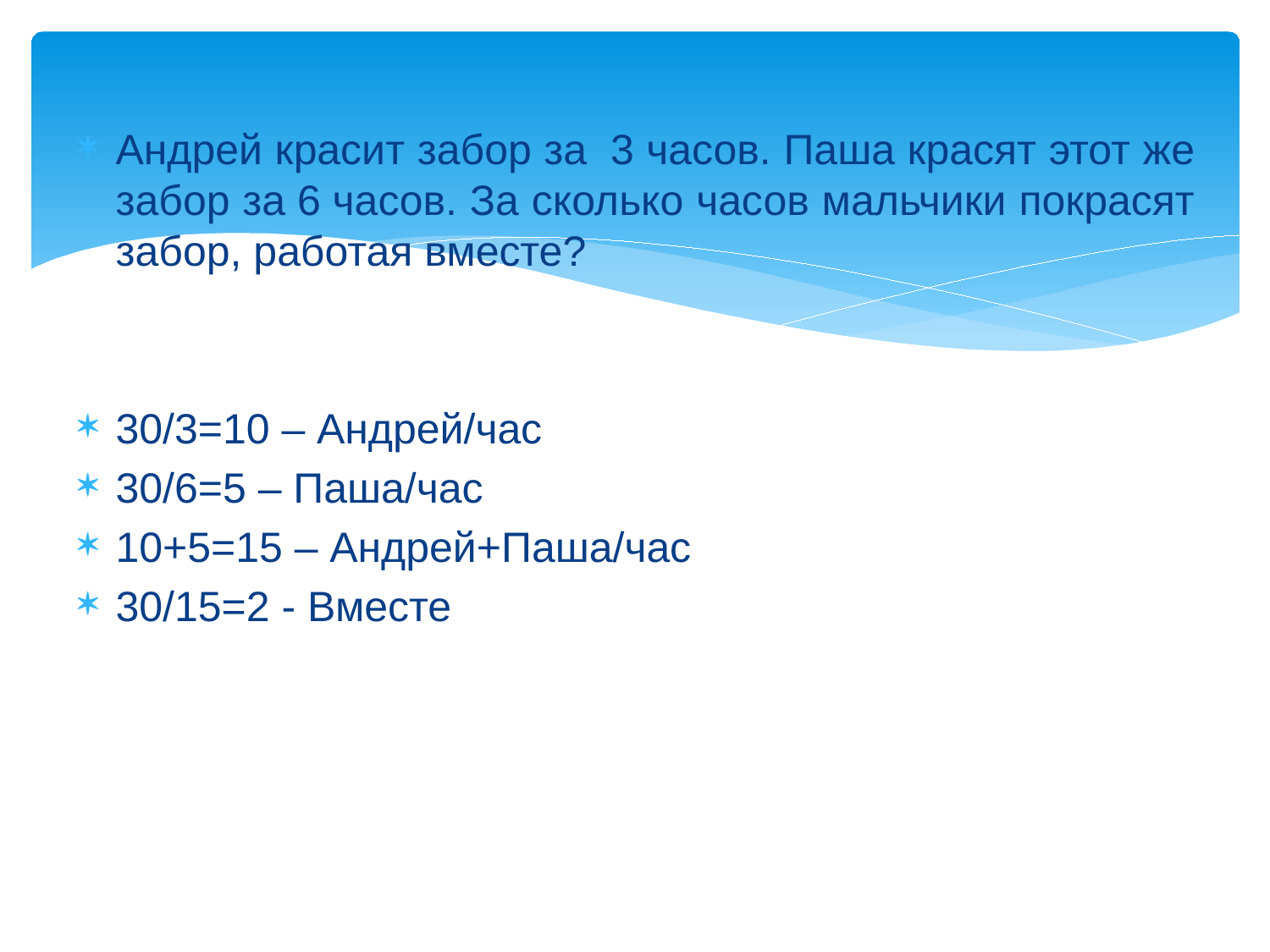

#
Андрей красит забор за  3 часов. Паша красят этот же забор за 6 часов. За сколько часов мальчики покрасят забор, работая вместе?

30/3=10 – Андрей/час
30/6=5 – Паша/час
10+5=15 – Андрей+Паша/час
30/15=2 - Вместе